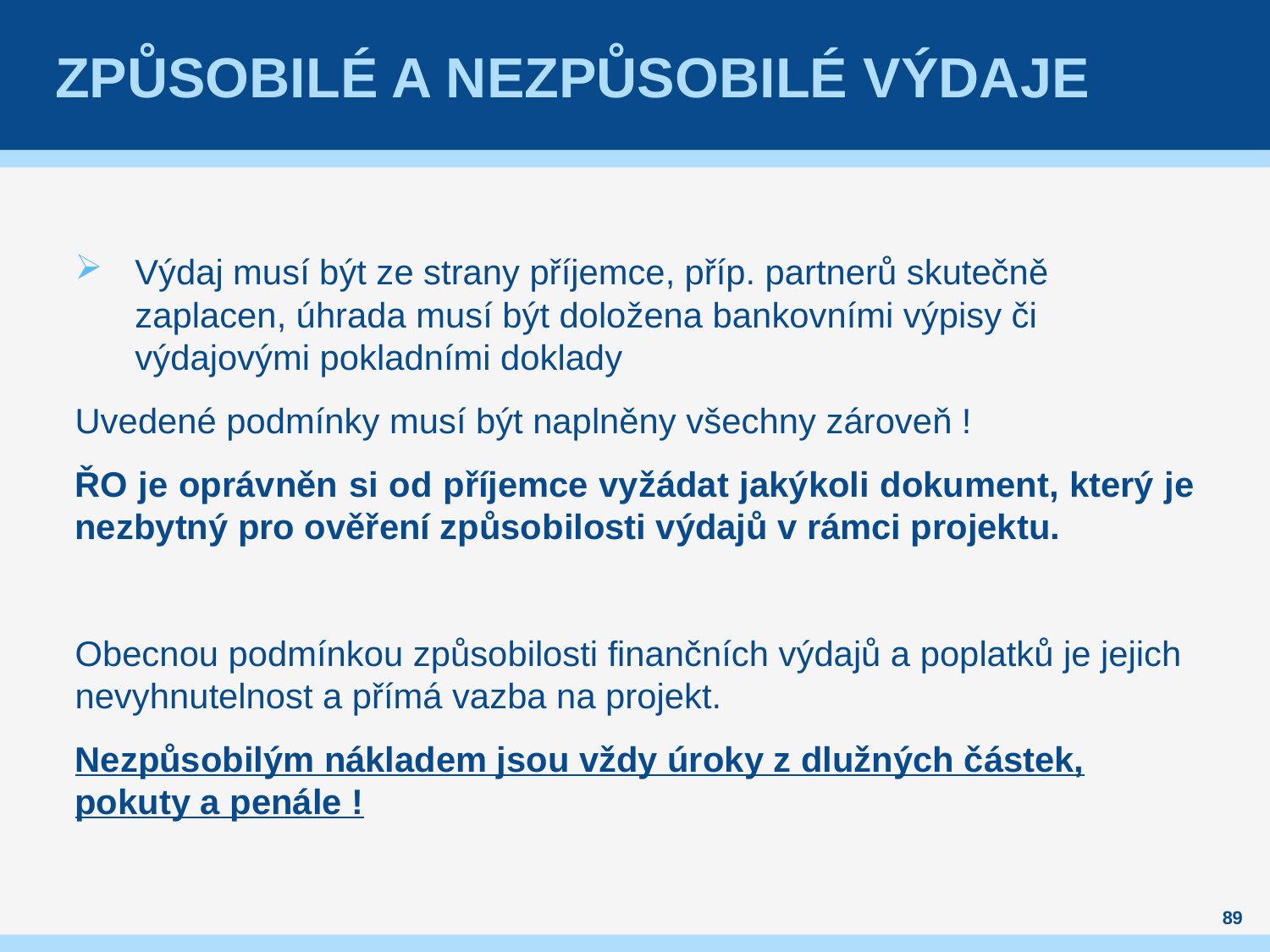

# Způsobilé a nezpůsobilé výdaje
Výdaj musí být ze strany příjemce, příp. partnerů skutečně zaplacen, úhrada musí být doložena bankovními výpisy či výdajovými pokladními doklady
Uvedené podmínky musí být naplněny všechny zároveň !
ŘO je oprávněn si od příjemce vyžádat jakýkoli dokument, který je nezbytný pro ověření způsobilosti výdajů v rámci projektu.

Obecnou podmínkou způsobilosti finančních výdajů a poplatků je jejich nevyhnutelnost a přímá vazba na projekt.
Nezpůsobilým nákladem jsou vždy úroky z dlužných částek, pokuty a penále !

89